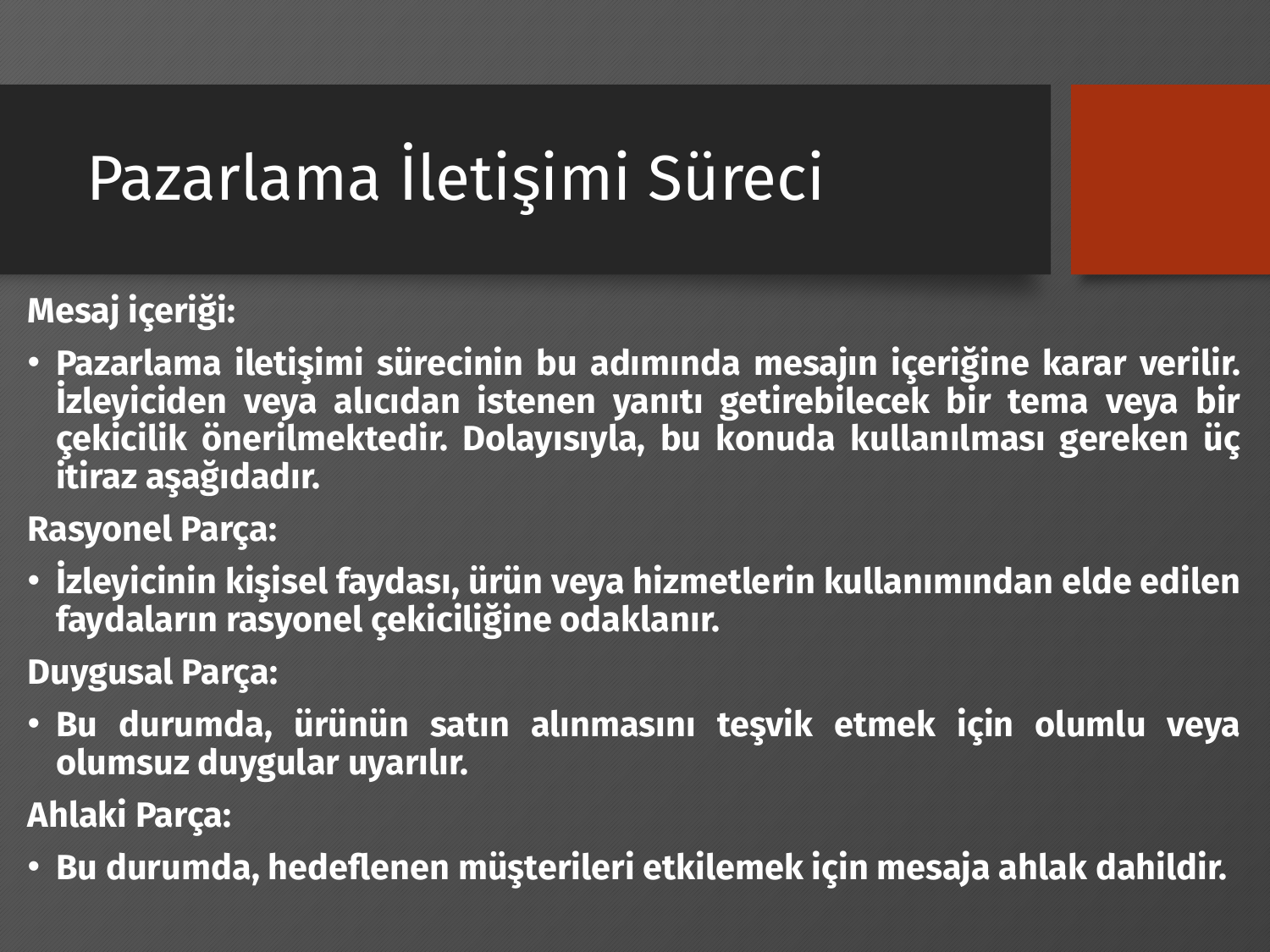

# Pazarlama İletişimi Süreci
Mesaj içeriği:
Pazarlama iletişimi sürecinin bu adımında mesajın içeriğine karar verilir. İzleyiciden veya alıcıdan istenen yanıtı getirebilecek bir tema veya bir çekicilik önerilmektedir. Dolayısıyla, bu konuda kullanılması gereken üç itiraz aşağıdadır.
Rasyonel Parça:
İzleyicinin kişisel faydası, ürün veya hizmetlerin kullanımından elde edilen faydaların rasyonel çekiciliğine odaklanır.
Duygusal Parça:
Bu durumda, ürünün satın alınmasını teşvik etmek için olumlu veya olumsuz duygular uyarılır.
Ahlaki Parça:
Bu durumda, hedeflenen müşterileri etkilemek için mesaja ahlak dahildir.